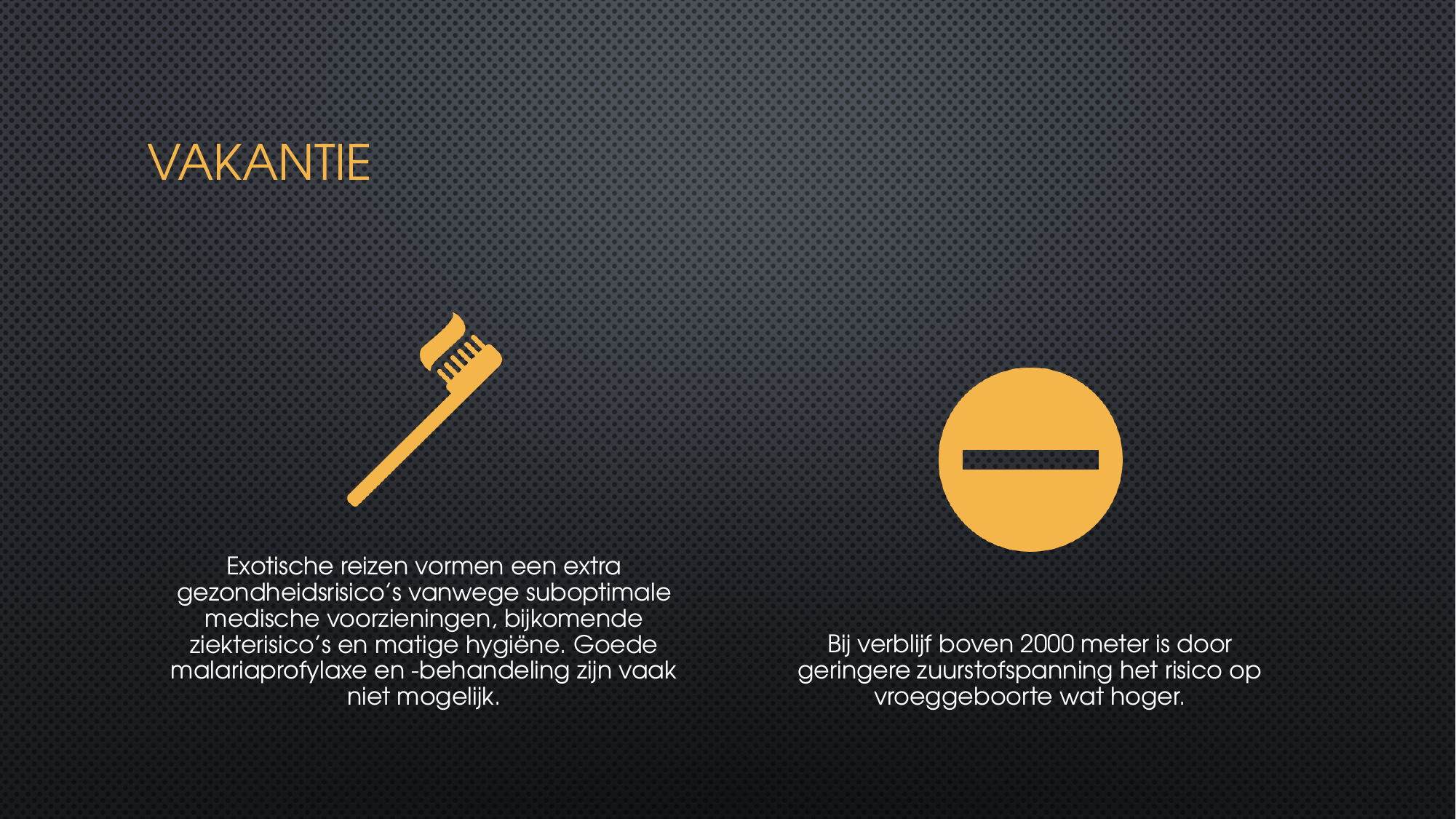

# Vakantie

Exotische reizen vormen een extra gezondheidsrisico’s vanwege suboptimale medische voorzieningen, bijkomende ziekterisico’s en matige hygiëne. Goede malariaprofylaxe en -behandeling zijn vaak niet mogelijk.
Bij verblijf boven 2000 meter is door geringere zuurstofspanning het risico op vroeggeboorte wat hoger.